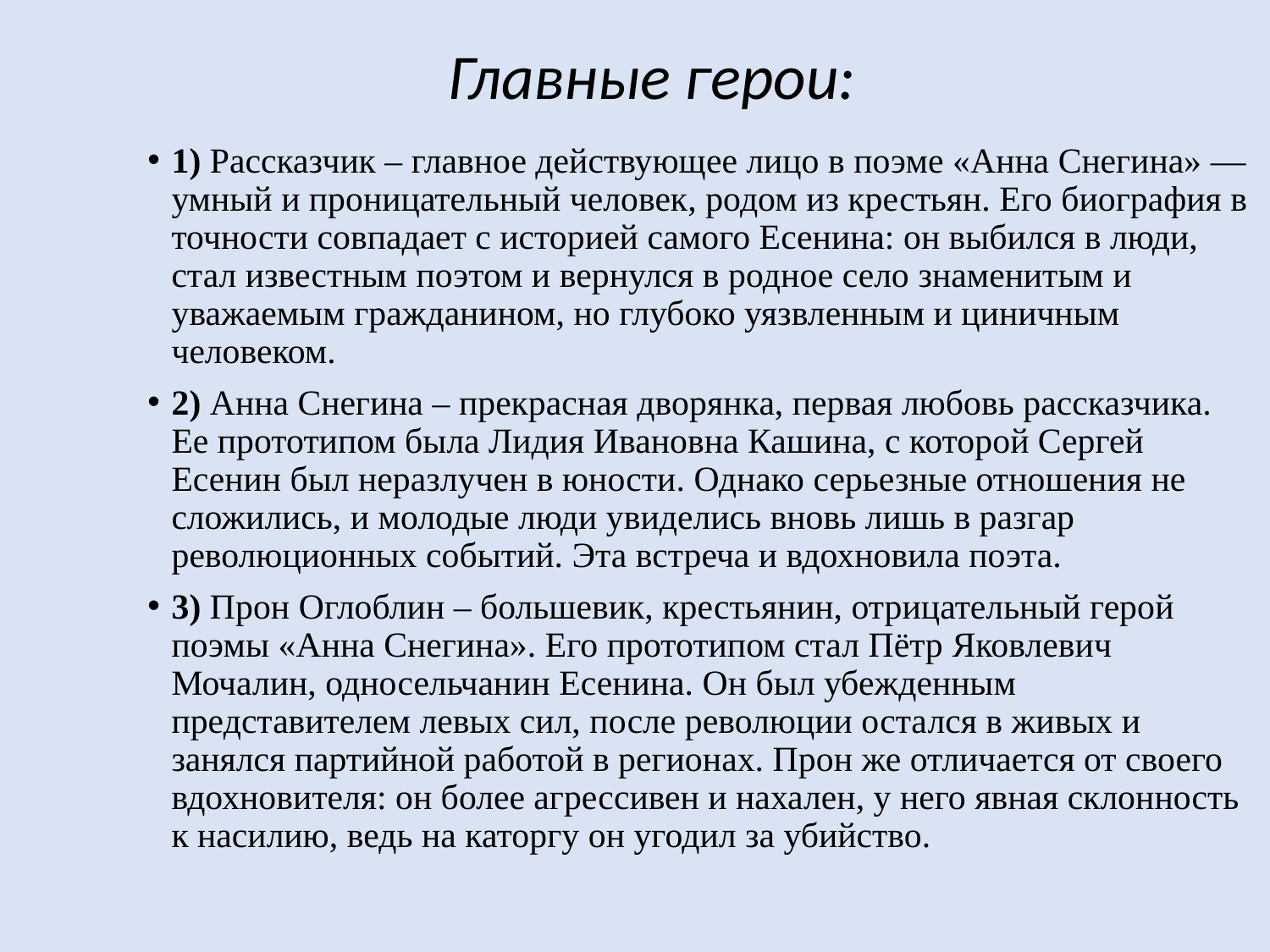

# Главные герои:
1) Рассказчик – главное действующее лицо в поэме «Анна Снегина» — умный и проницательный человек, родом из крестьян. Его биография в точности совпадает с историей самого Есенина: он выбился в люди, стал известным поэтом и вернулся в родное село знаменитым и уважаемым гражданином, но глубоко уязвленным и циничным человеком.
2) Анна Снегина – прекрасная дворянка, первая любовь рассказчика. Ее прототипом была Лидия Ивановна Кашина, с которой Сергей Есенин был неразлучен в юности. Однако серьезные отношения не сложились, и молодые люди увиделись вновь лишь в разгар революционных событий. Эта встреча и вдохновила поэта.
3) Прон Оглоблин – большевик, крестьянин, отрицательный герой поэмы «Анна Снегина». Его прототипом стал Пётр Яковлевич Мочалин, односельчанин Есенина. Он был убежденным представителем левых сил, после революции остался в живых и занялся партийной работой в регионах. Прон же отличается от своего вдохновителя: он более агрессивен и нахален, у него явная склонность к насилию, ведь на каторгу он угодил за убийство.